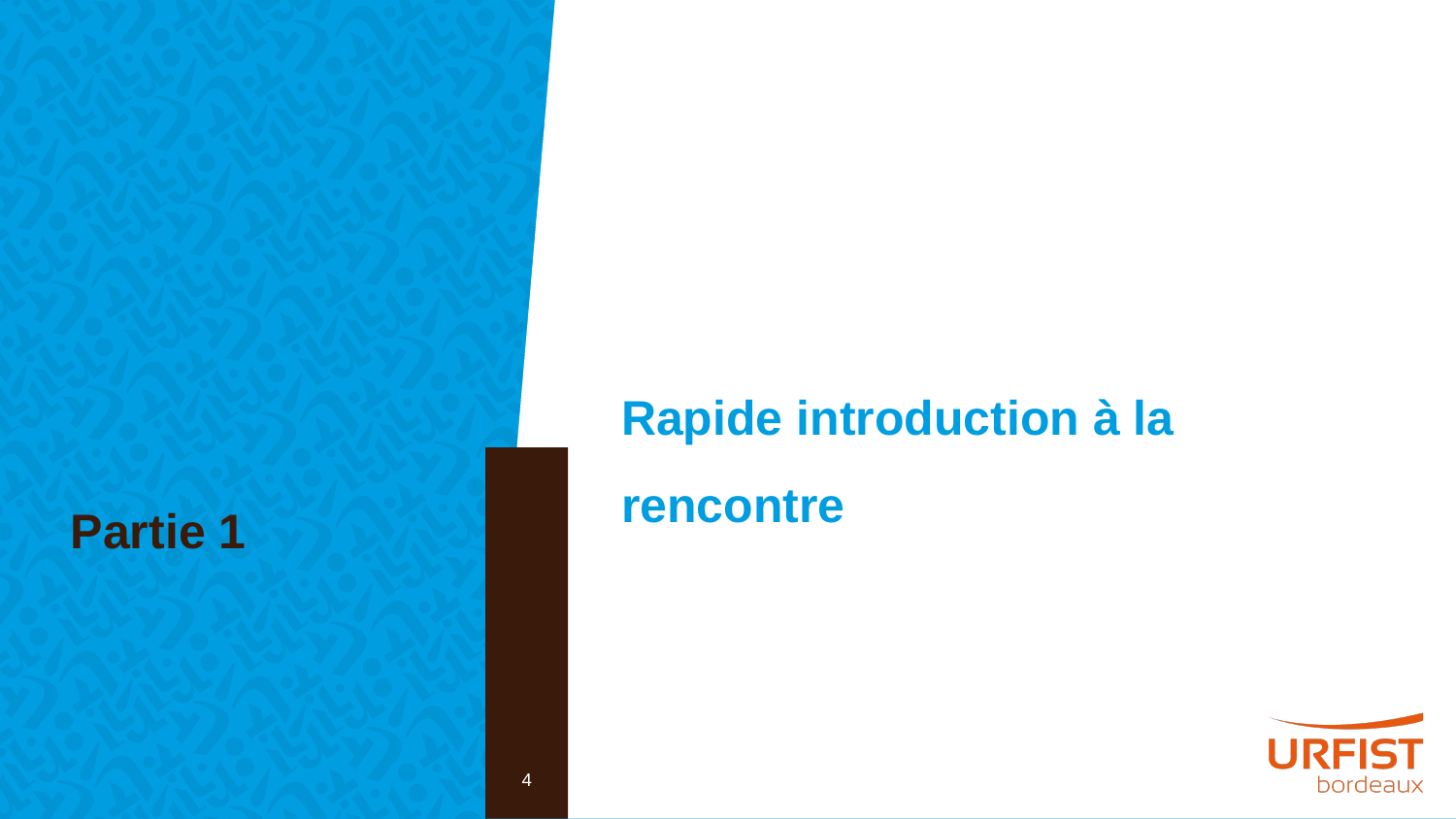

Partie 1

Rapide introduction à la rencontre
4